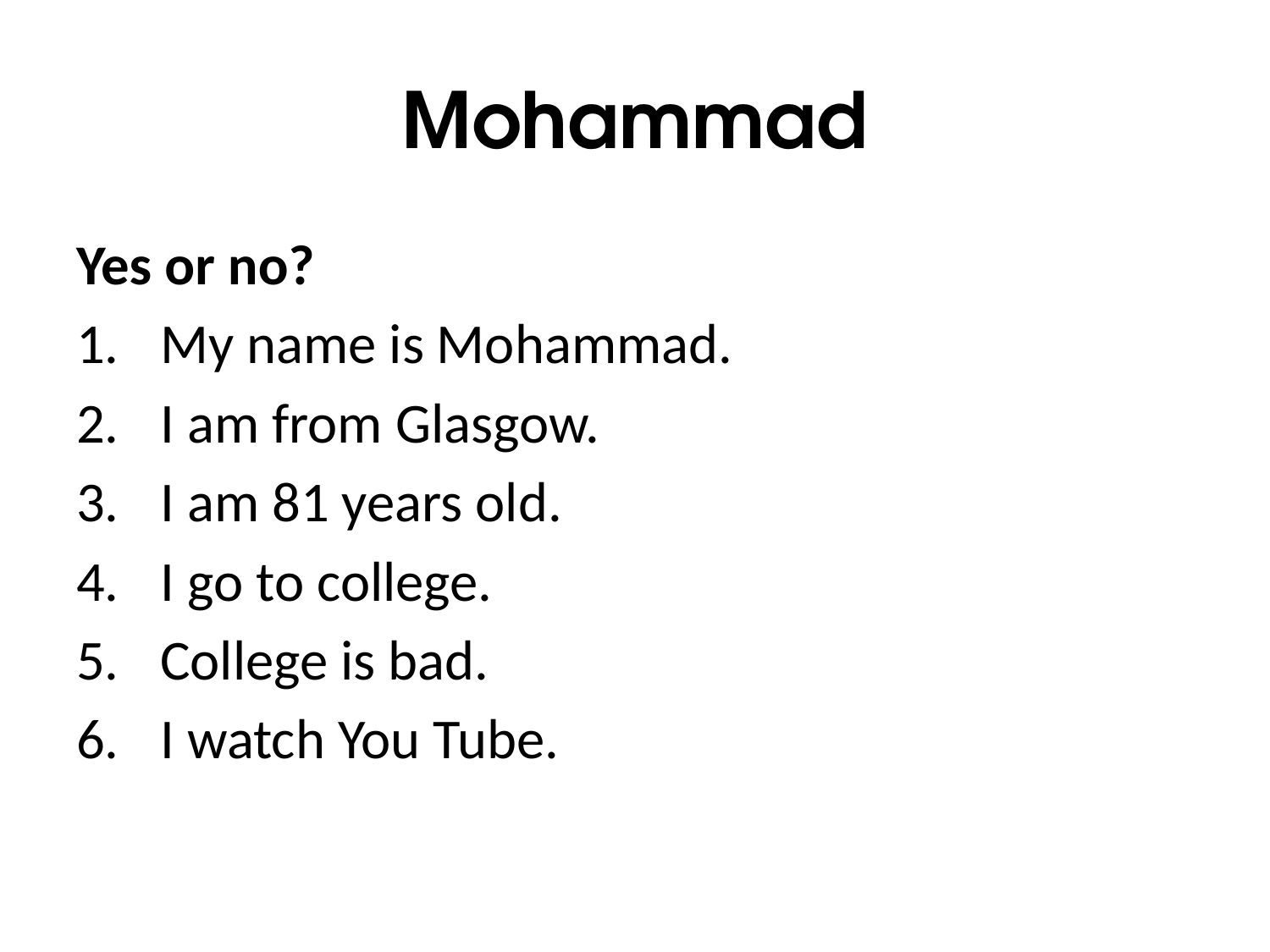

# Mohammad
Yes or no?
 My name is Mohammad.
 I am from Glasgow.
 I am 81 years old.
 I go to college.
 College is bad.
 I watch You Tube.